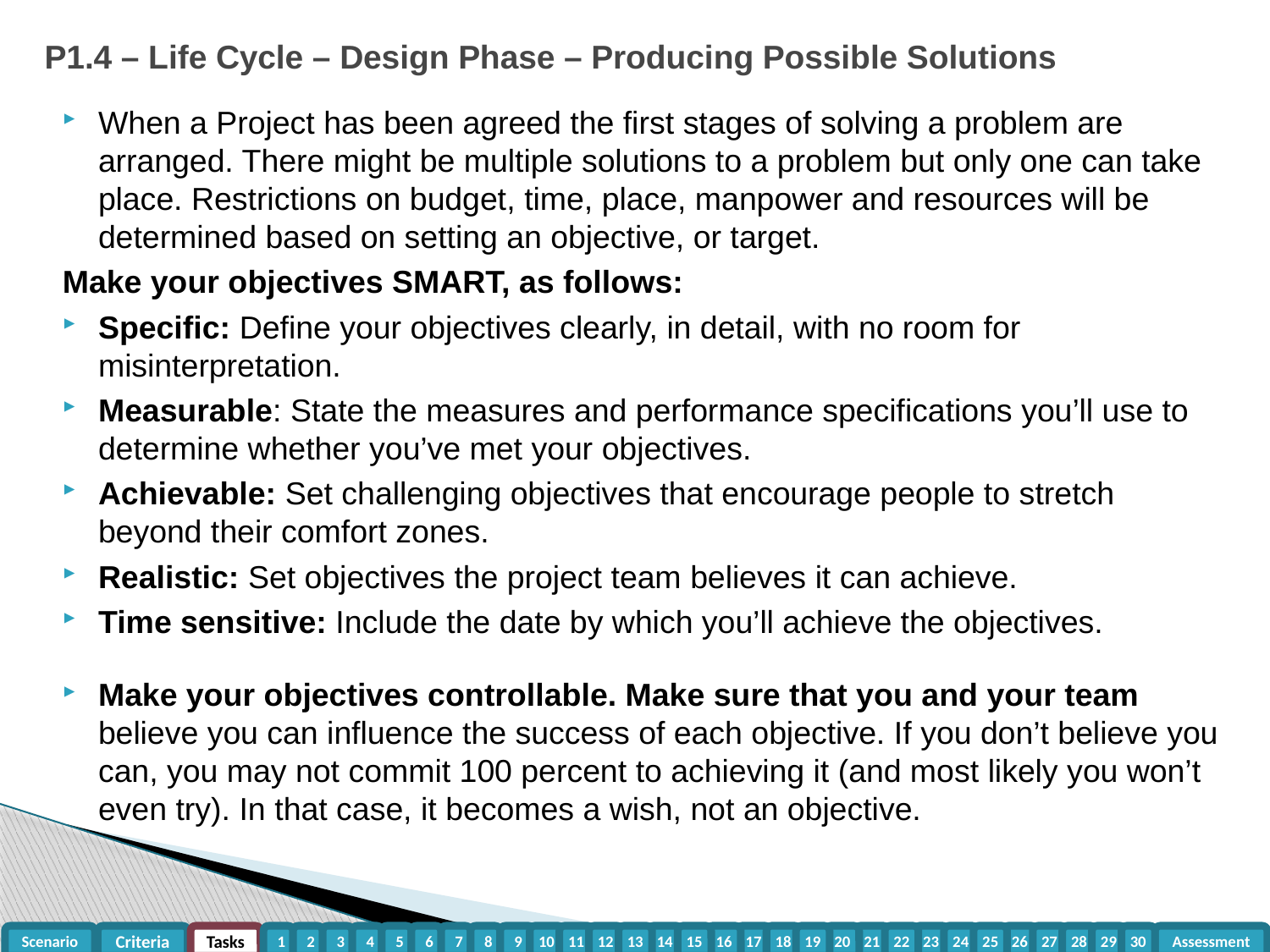

# P1.4 – Life Cycle – Design Phase – Producing Possible Solutions
When a Project has been agreed the first stages of solving a problem are arranged. There might be multiple solutions to a problem but only one can take place. Restrictions on budget, time, place, manpower and resources will be determined based on setting an objective, or target.
Make your objectives SMART, as follows:
Specific: Define your objectives clearly, in detail, with no room for misinterpretation.
Measurable: State the measures and performance specifications you’ll use to determine whether you’ve met your objectives.
Achievable: Set challenging objectives that encourage people to stretch beyond their comfort zones.
Realistic: Set objectives the project team believes it can achieve.
Time sensitive: Include the date by which you’ll achieve the objectives.

Make your objectives controllable. Make sure that you and your team believe you can influence the success of each objective. If you don’t believe you can, you may not commit 100 percent to achieving it (and most likely you won’t even try). In that case, it becomes a wish, not an objective.